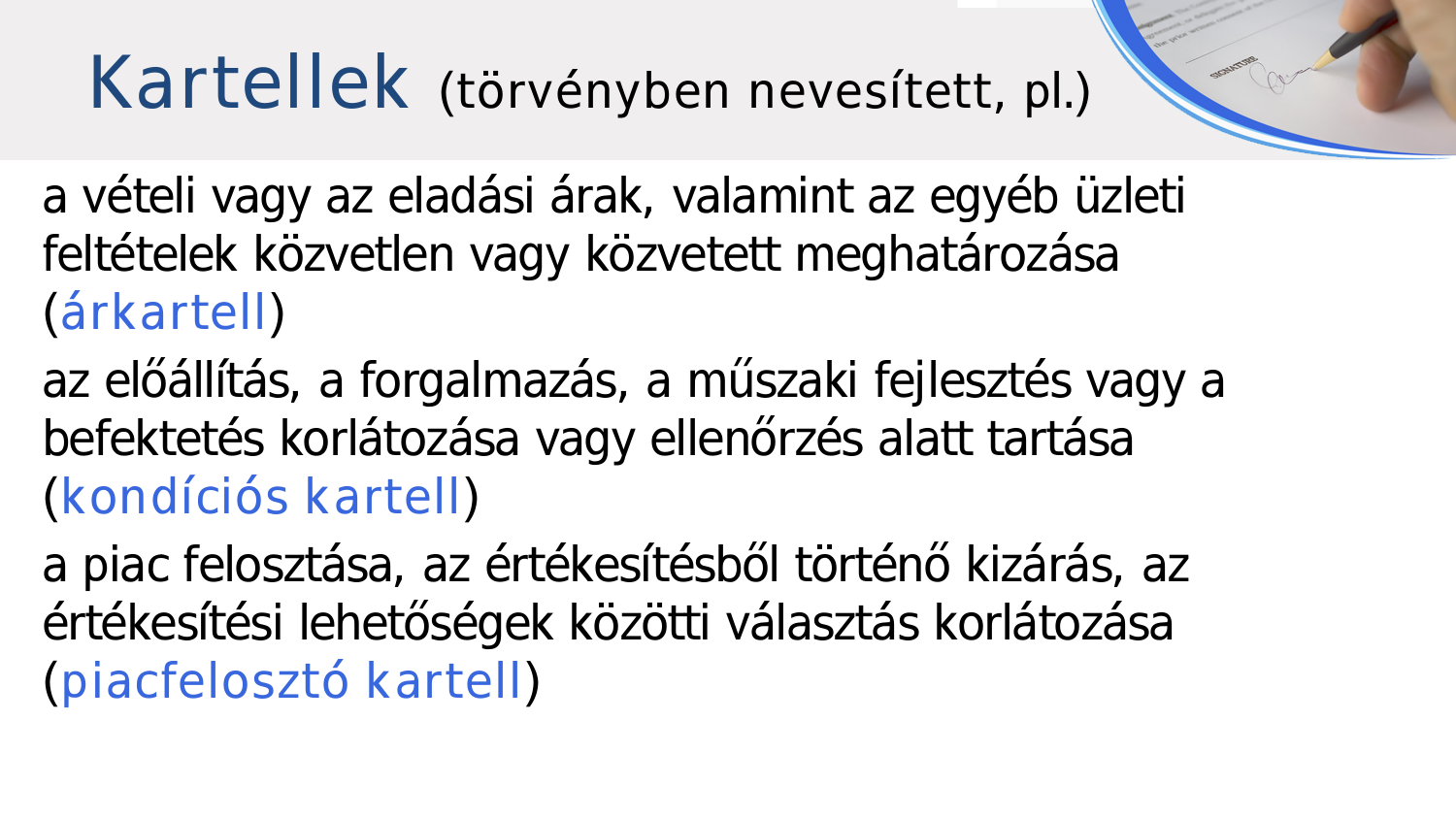

Kartellek (törvényben nevesített, pl.)
a vételi vagy az eladási árak, valamint az egyéb üzleti
feltételek közvetlen vagy közvetett meghatározása
(árkartell)
az előállítás, a forgalmazás, a műszaki fejlesztés vagy a
befektetés korlátozása vagy ellenőrzés alatt tartása
(kondíciós kartell)
a piac felosztása, az értékesítésből történő kizárás, az
értékesítési lehetőségek közötti választás korlátozása
(piacfelosztó kartell)